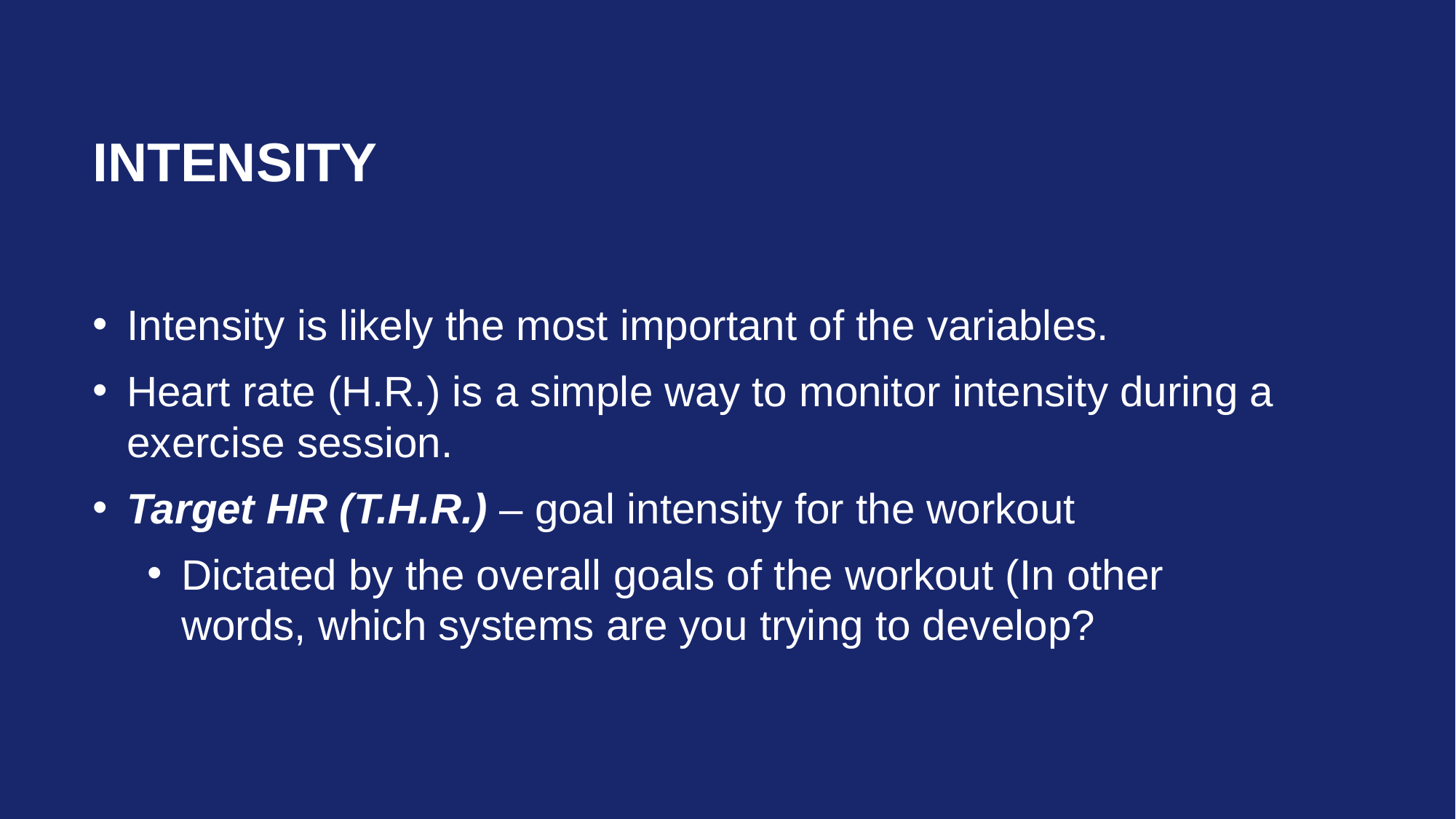

# Intensity
Intensity is likely the most important of the variables.
Heart rate (H.R.) is a simple way to monitor intensity during a exercise session.
Target HR (T.H.R.) – goal intensity for the workout
Dictated by the overall goals of the workout (In other words, which systems are you trying to develop?